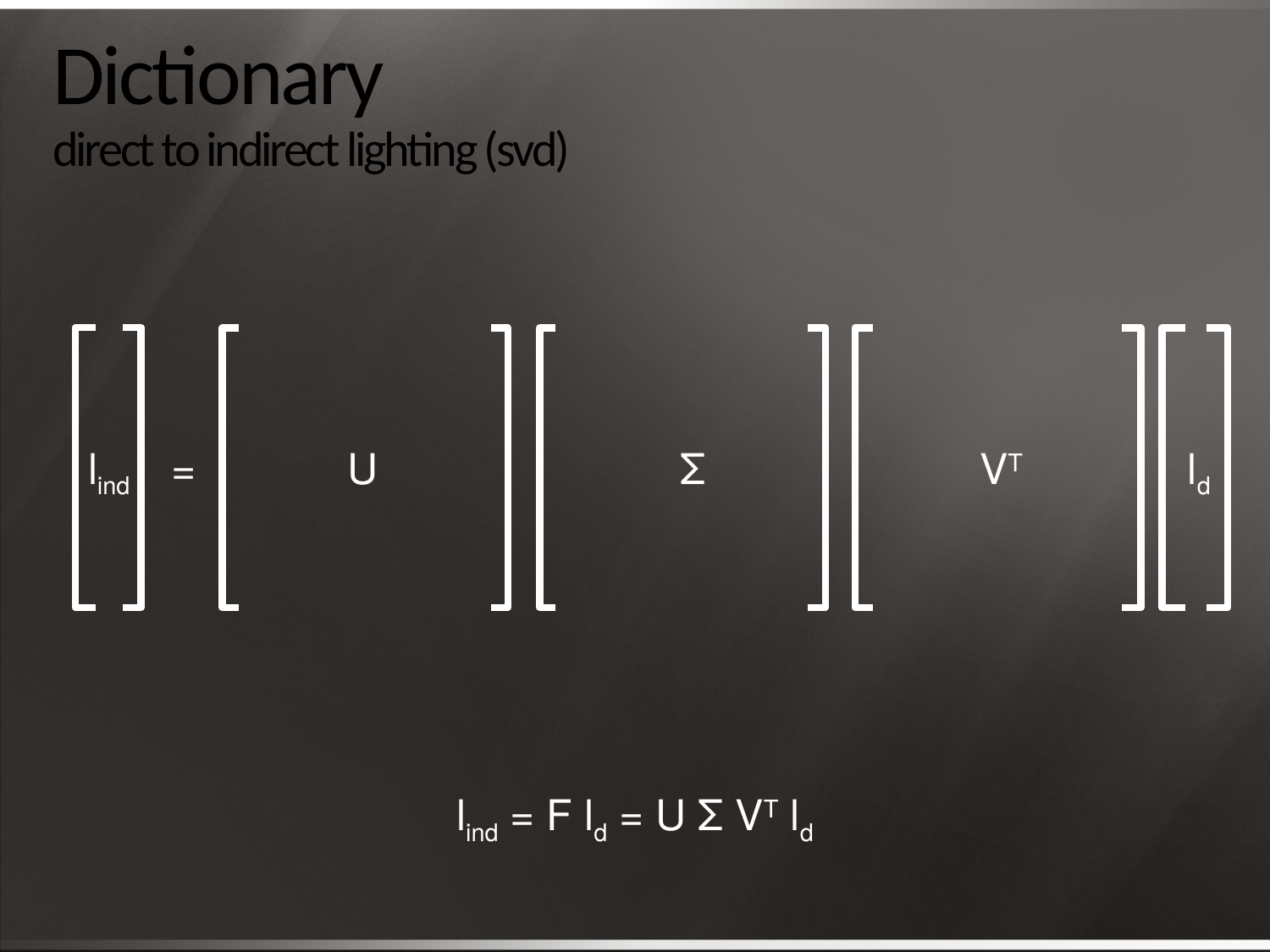

# Dictionary direct to indirect lighting (svd)

lind
=
U
Σ
VT
ld
lind = F ld = U Σ VT ld